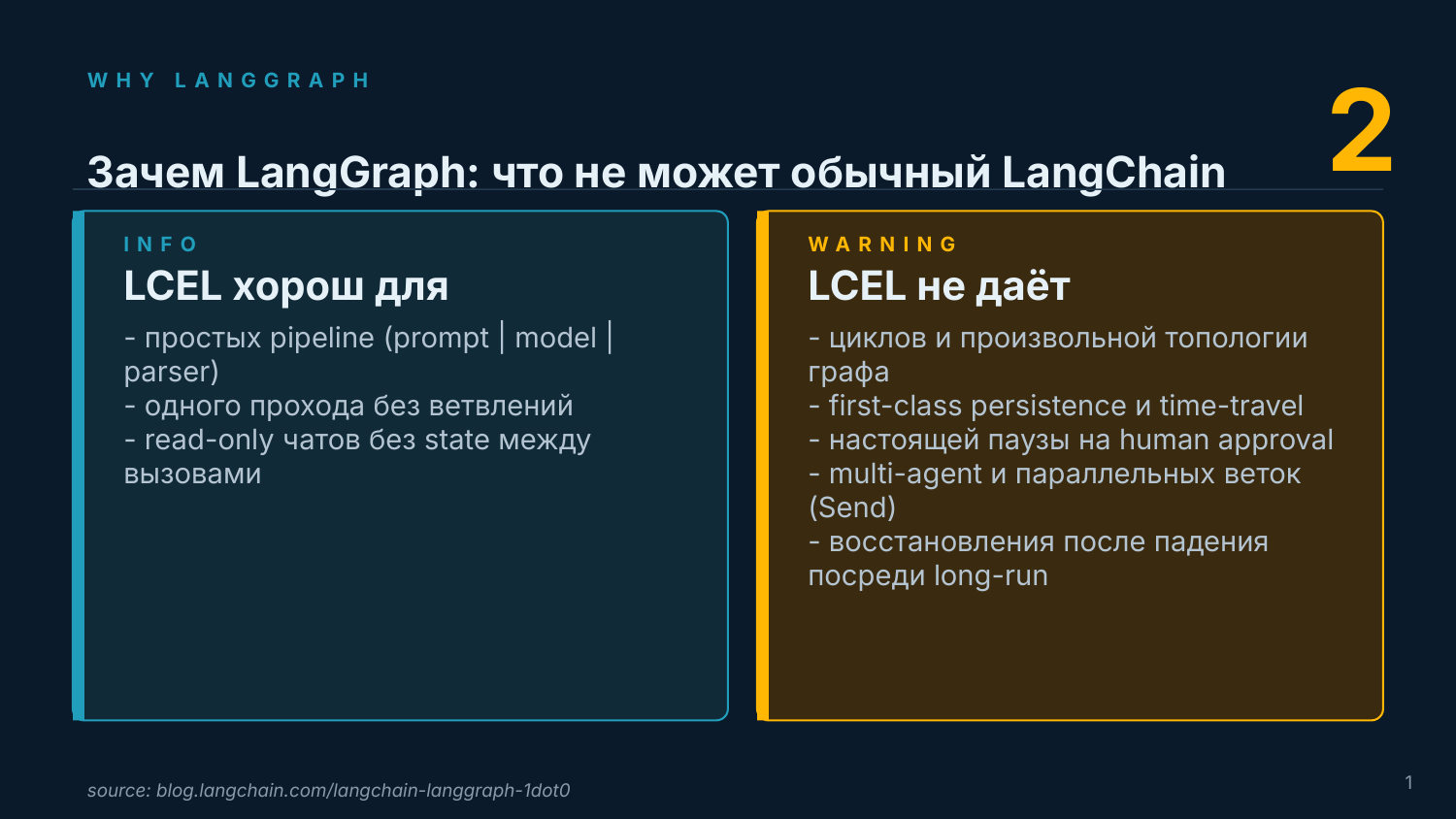

2
WHY LANGGRAPH
Зачем LangGraph: что не может обычный LangChain

INFO
WARNING
LCEL хорош для
LCEL не даёт
- простых pipeline (prompt | model | parser)
- одного прохода без ветвлений
- read-only чатов без state между вызовами
- циклов и произвольной топологии графа
- first-class persistence и time-travel
- настоящей паузы на human approval
- multi-agent и параллельных веток (Send)
- восстановления после падения посреди long-run
1
source: blog.langchain.com/langchain-langgraph-1dot0